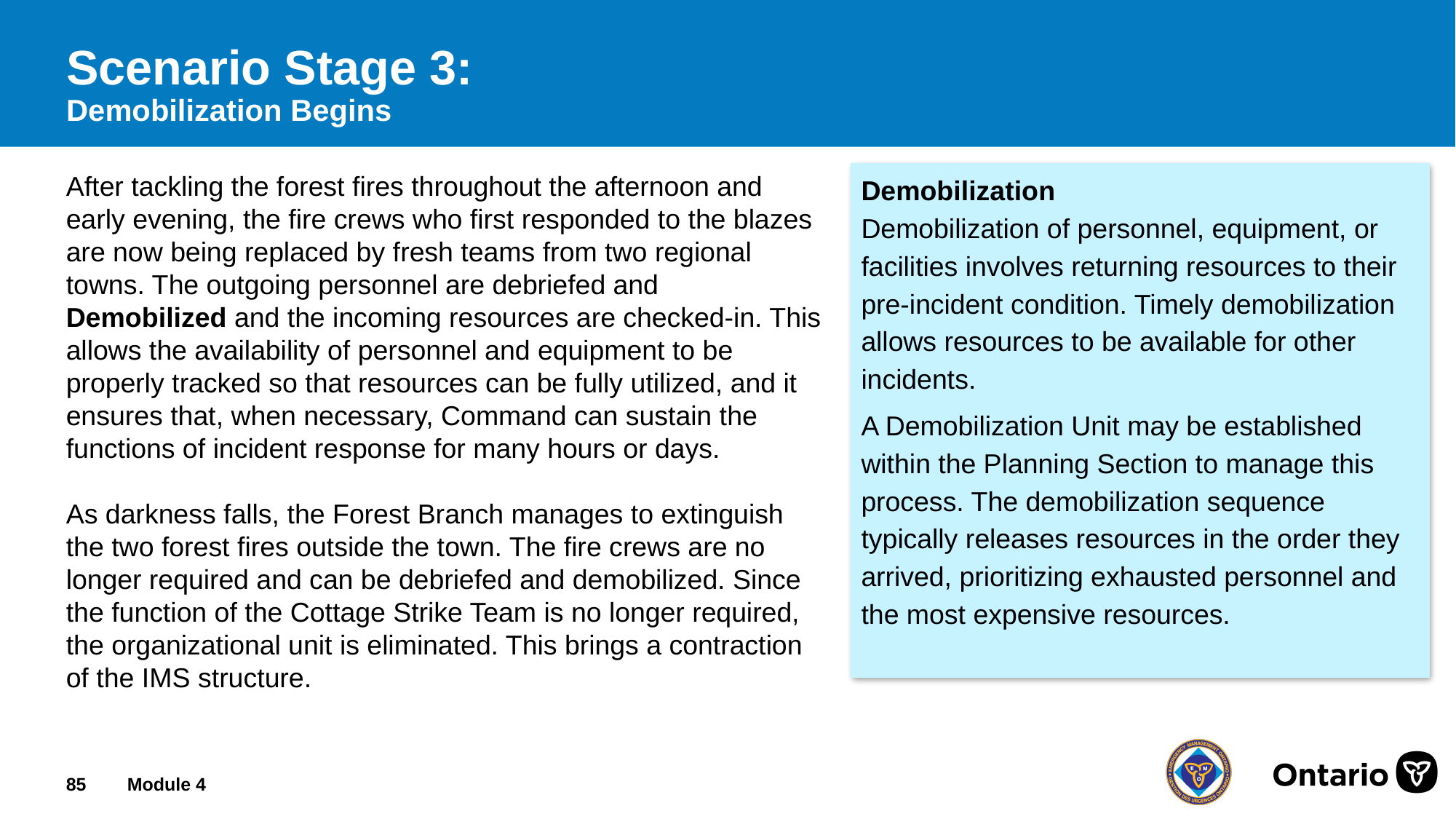

# Scenario Stage 3: Demobilization Begins
After tackling the forest fires throughout the afternoon and early evening, the fire crews who first responded to the blazes are now being replaced by fresh teams from two regional towns. The outgoing personnel are debriefed and Demobilized and the incoming resources are checked-in. This allows the availability of personnel and equipment to be properly tracked so that resources can be fully utilized, and it ensures that, when necessary, Command can sustain the functions of incident response for many hours or days.

As darkness falls, the Forest Branch manages to extinguish the two forest fires outside the town. The fire crews are no longer required and can be debriefed and demobilized. Since the function of the Cottage Strike Team is no longer required, the organizational unit is eliminated. This brings a contraction of the IMS structure.
Demobilization
Demobilization of personnel, equipment, or facilities involves returning resources to their pre-incident condition. Timely demobilization allows resources to be available for other incidents.
A Demobilization Unit may be established within the Planning Section to manage this process. The demobilization sequence typically releases resources in the order they arrived, prioritizing exhausted personnel and the most expensive resources.
85
Module 4